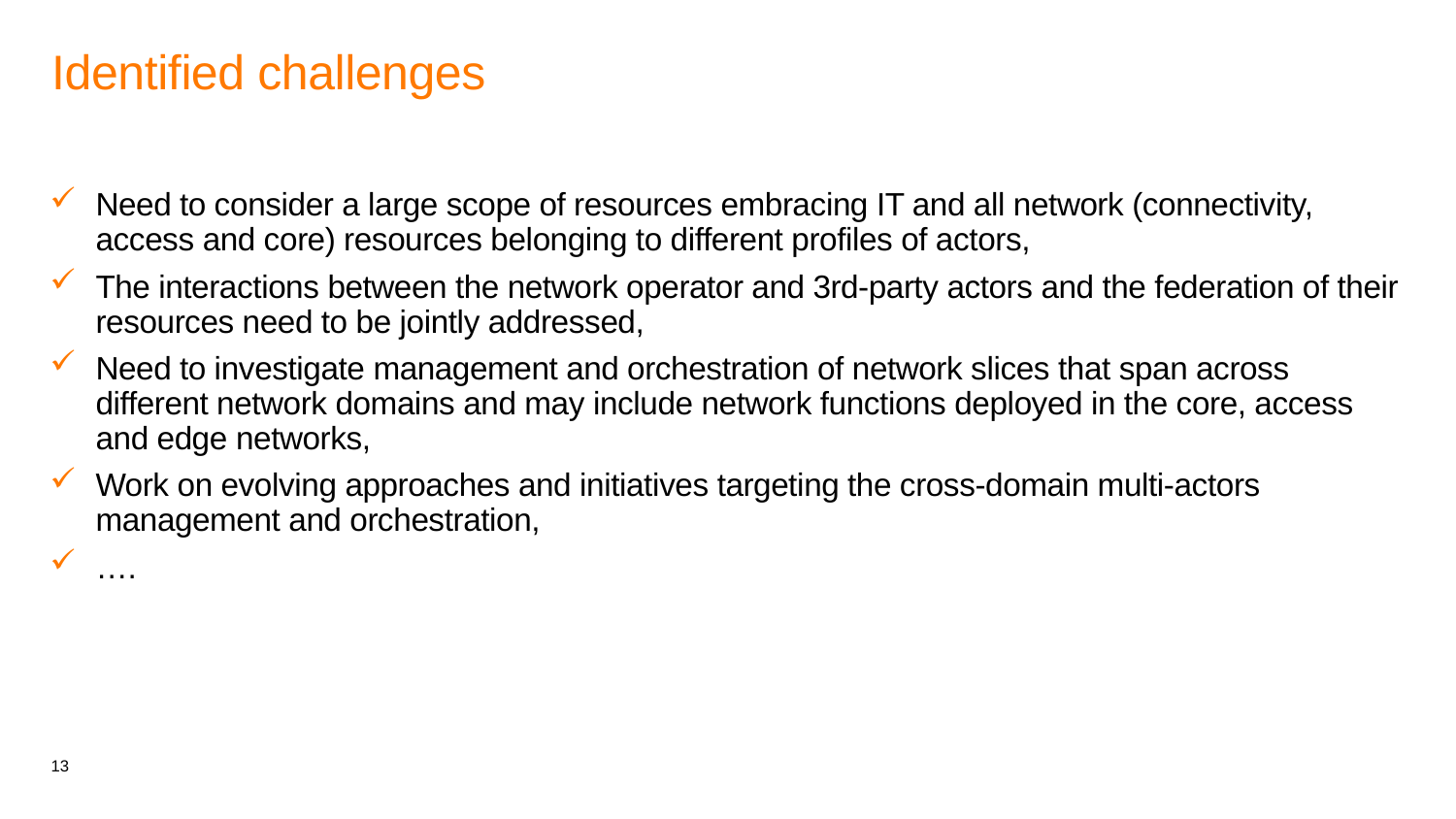

# Identified challenges
Need to consider a large scope of resources embracing IT and all network (connectivity, access and core) resources belonging to different profiles of actors,
The interactions between the network operator and 3rd-party actors and the federation of their resources need to be jointly addressed,
Need to investigate management and orchestration of network slices that span across different network domains and may include network functions deployed in the core, access and edge networks,
Work on evolving approaches and initiatives targeting the cross-domain multi-actors management and orchestration,
….